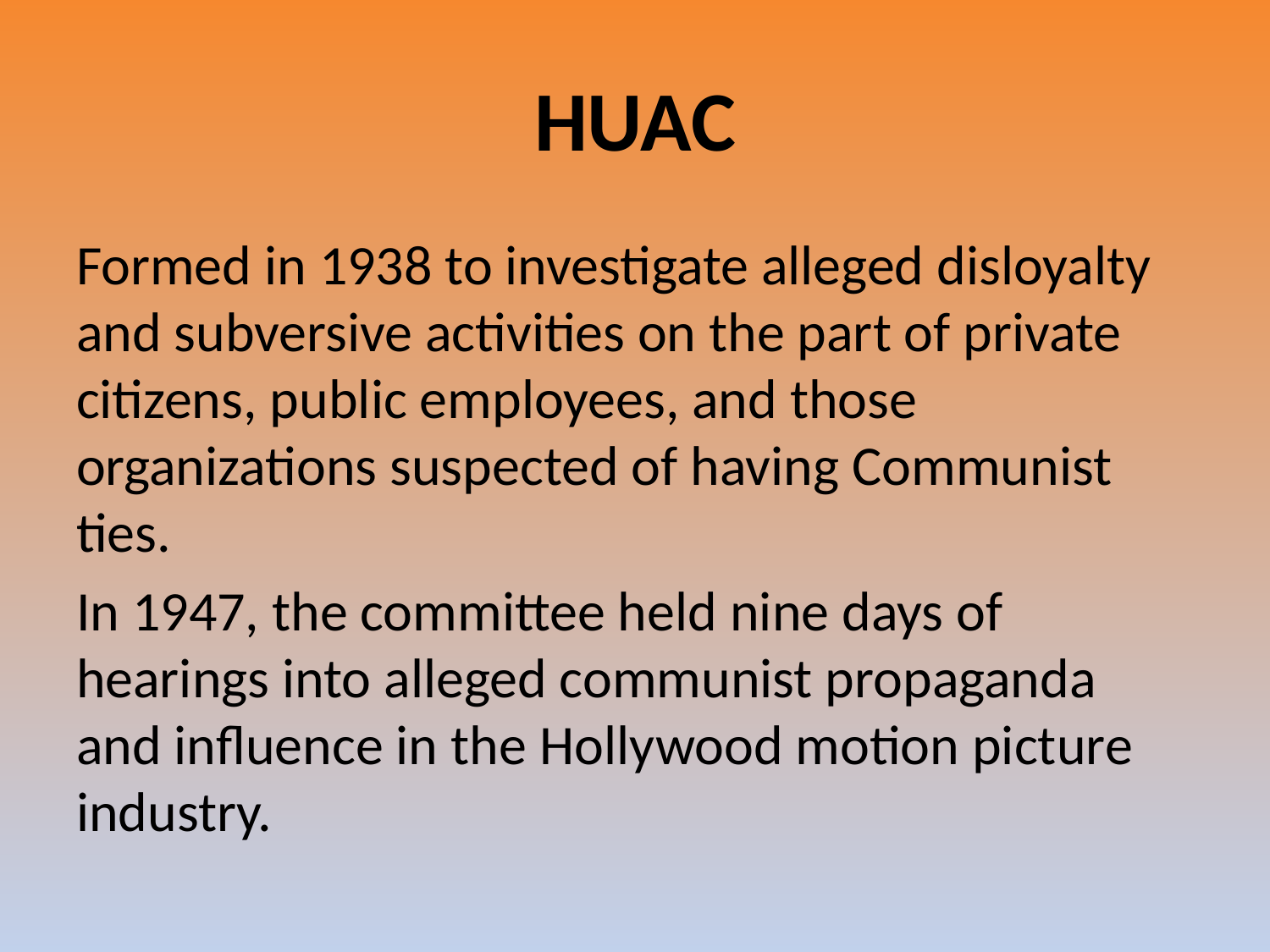

# HUAC
Formed in 1938 to investigate alleged disloyalty and subversive activities on the part of private citizens, public employees, and those organizations suspected of having Communist ties.
In 1947, the committee held nine days of hearings into alleged communist propaganda and influence in the Hollywood motion picture industry.